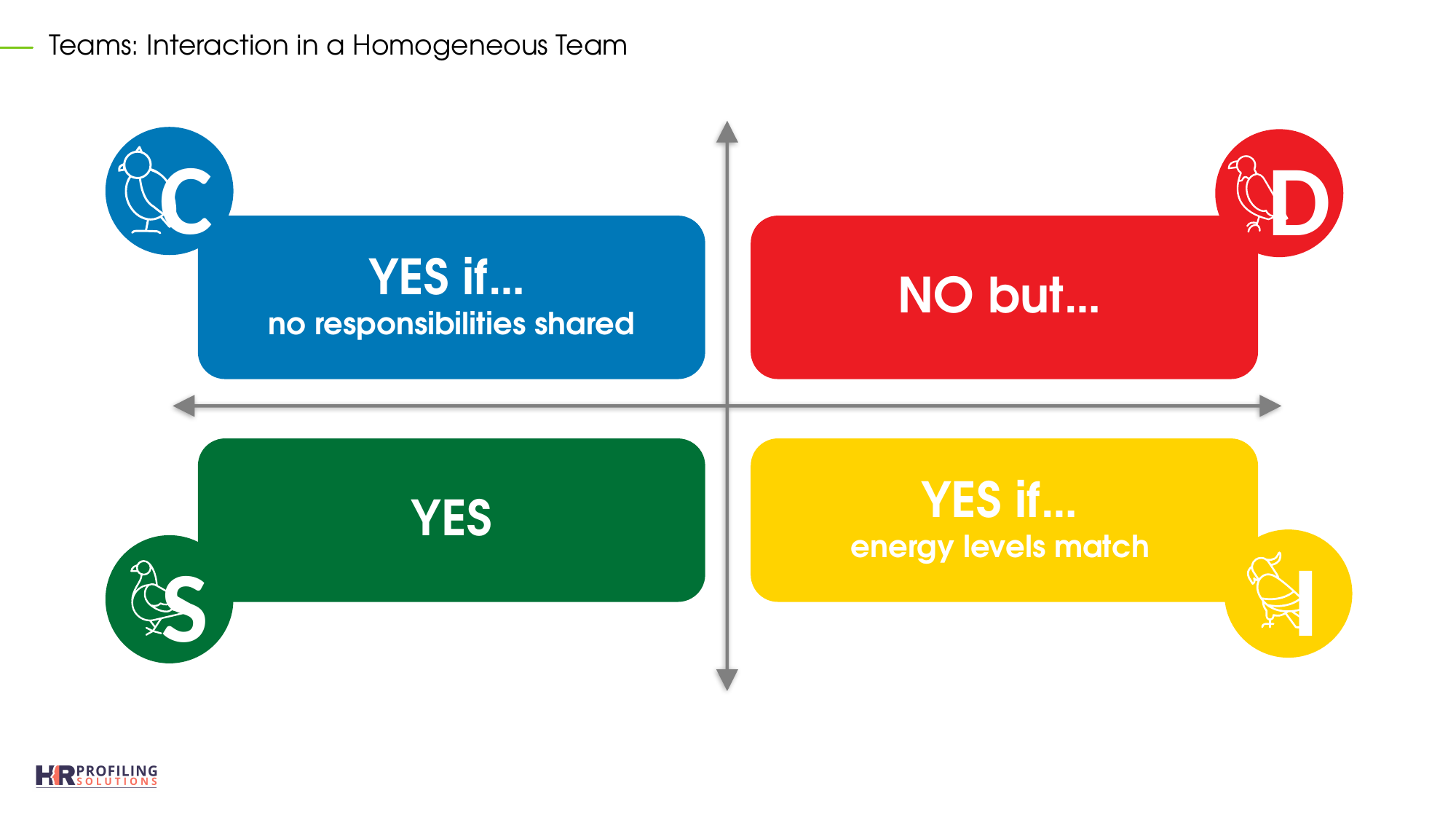

Teams: Interaction in a Homogeneous Team

YES if…
 no responsibilities shared
NO but…
YES
YES if…
energy levels match

C

D

I

S